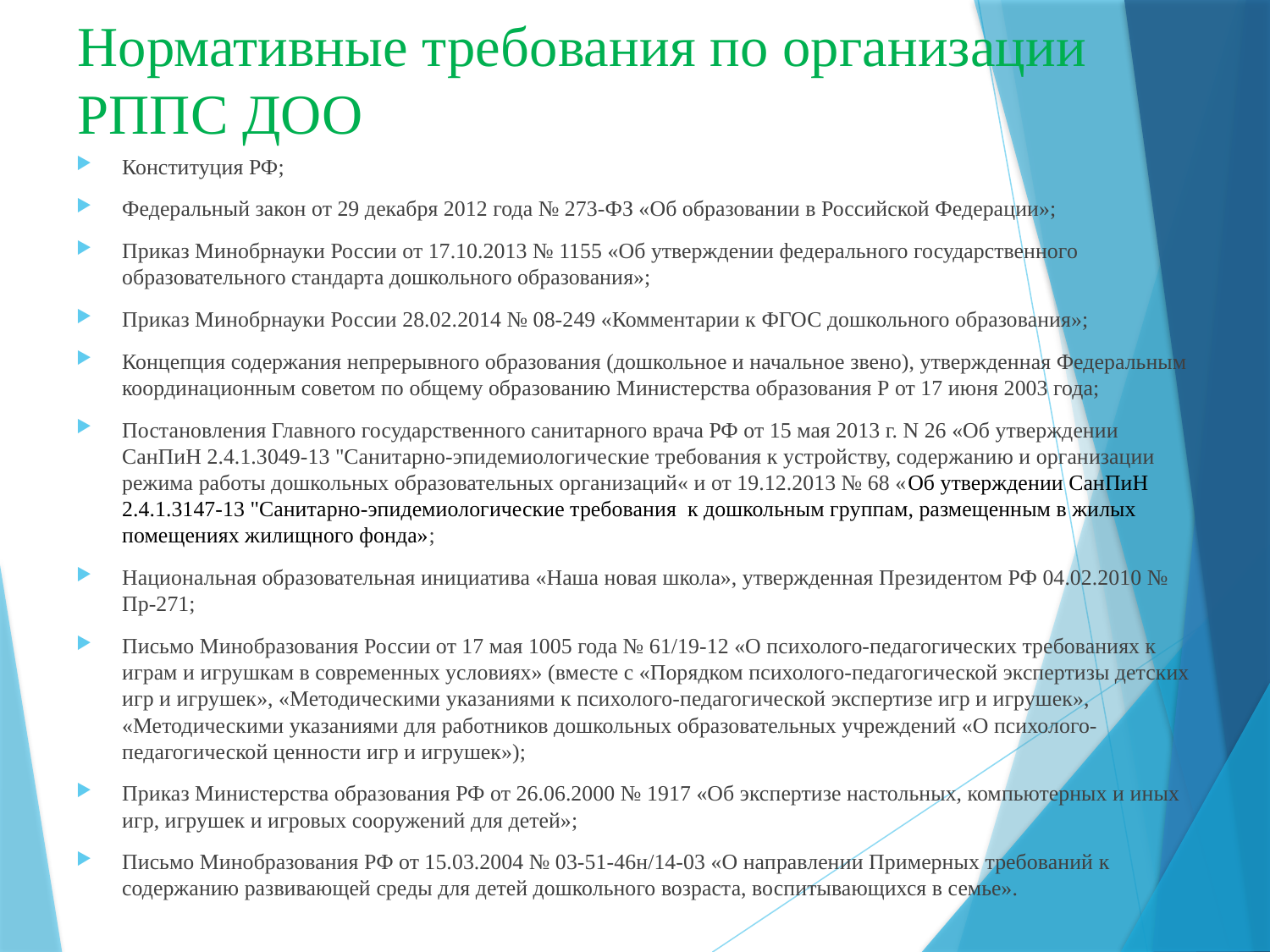

# Нормативные требования по организации РППС ДОО
Конституция РФ;
Федеральный закон от 29 декабря 2012 года № 273-ФЗ «Об образовании в Российской Федерации»;
Приказ Минобрнауки России от 17.10.2013 № 1155 «Об утверждении федерального государственного образовательного стандарта дошкольного образования»;
Приказ Минобрнауки России 28.02.2014 № 08-249 «Комментарии к ФГОС дошкольного образования»;
Концепция содержания непрерывного образования (дошкольное и начальное звено), утвержденная Федеральным координационным советом по общему образованию Министерства образования Р от 17 июня 2003 года;
Постановления Главного государственного санитарного врача РФ от 15 мая 2013 г. N 26 «Об утверждении СанПиН 2.4.1.3049-13 "Санитарно-эпидемиологические требования к устройству, содержанию и организации режима работы дошкольных образовательных организаций« и от 19.12.2013 № 68 «Об утверждении СанПиН 2.4.1.3147-13 "Санитарно-эпидемиологические требования  к дошкольным группам, размещенным в жилых помещениях жилищного фонда»;
Национальная образовательная инициатива «Наша новая школа», утвержденная Президентом РФ 04.02.2010 № Пр-271;
Письмо Минобразования России от 17 мая 1005 года № 61/19-12 «О психолого-педагогических требованиях к играм и игрушкам в современных условиях» (вместе с «Порядком психолого-педагогической экспертизы детских игр и игрушек», «Методическими указаниями к психолого-педагогической экспертизе игр и игрушек», «Методическими указаниями для работников дошкольных образовательных учреждений «О психолого-педагогической ценности игр и игрушек»);
Приказ Министерства образования РФ от 26.06.2000 № 1917 «Об экспертизе настольных, компьютерных и иных игр, игрушек и игровых сооружений для детей»;
Письмо Минобразования РФ от 15.03.2004 № 03-51-46н/14-03 «О направлении Примерных требований к содержанию развивающей среды для детей дошкольного возраста, воспитывающихся в семье».